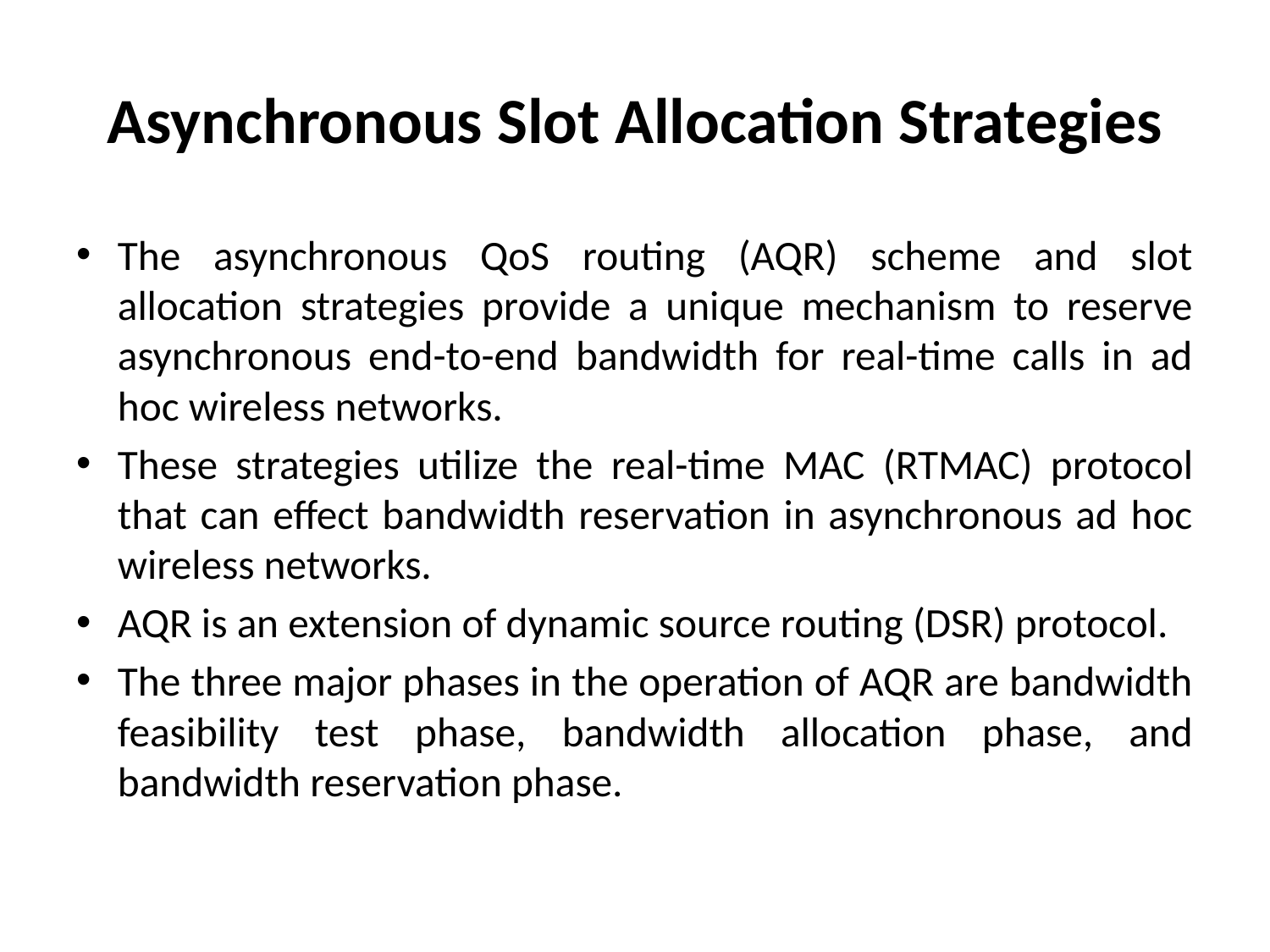

# Asynchronous Slot Allocation Strategies
The asynchronous QoS routing (AQR) scheme and slot allocation strategies provide a unique mechanism to reserve asynchronous end-to-end bandwidth for real-time calls in ad hoc wireless networks.
These strategies utilize the real-time MAC (RTMAC) protocol that can effect bandwidth reservation in asynchronous ad hoc wireless networks.
AQR is an extension of dynamic source routing (DSR) protocol.
The three major phases in the operation of AQR are bandwidth feasibility test phase, bandwidth allocation phase, and bandwidth reservation phase.